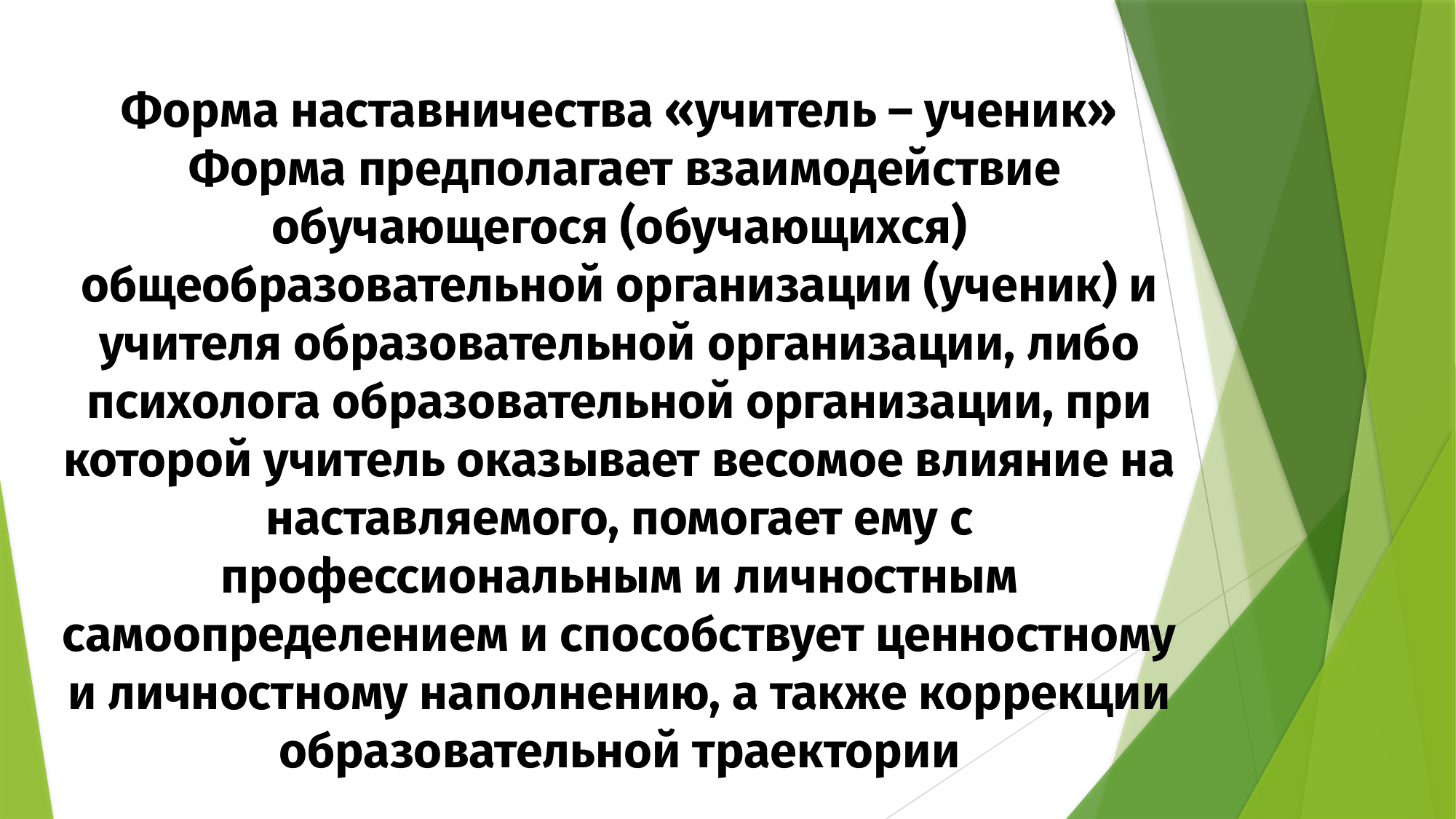

# Форма наставничества «учитель – ученик» Форма предполагает взаимодействие обучающегося (обучающихся) общеобразовательной организации (ученик) и учителя образовательной организации, либо психолога образовательной организации, при которой учитель оказывает весомое влияние на наставляемого, помогает ему с профессиональным и личностным самоопределением и способствует ценностному и личностному наполнению, а также коррекции образовательной траектории